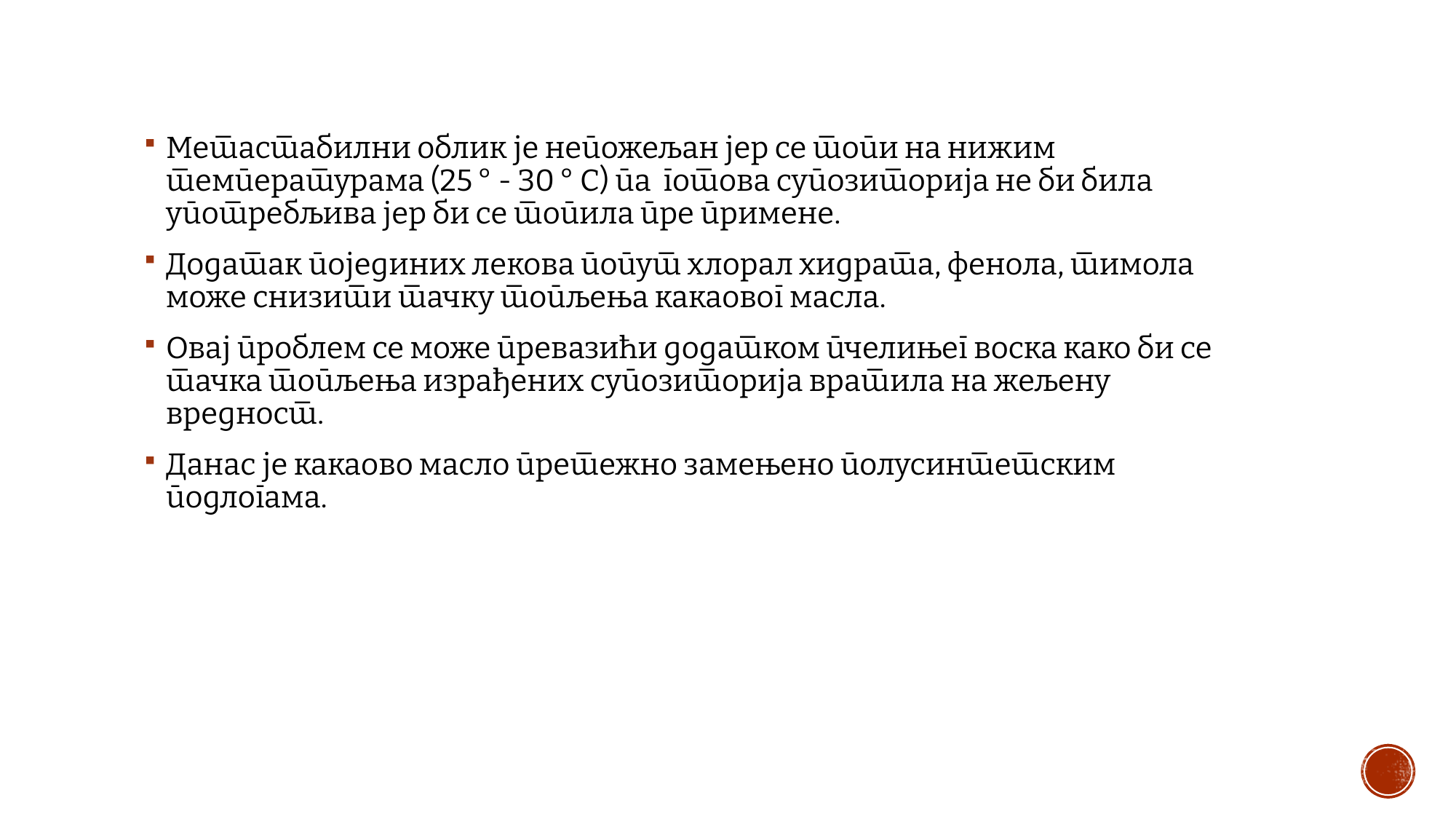

Метастабилни облик је непожељан јер се топи на нижим температурама (25 ° - 30 ° С) па  готова супозиторија не би била употребљива јер би се топила пре примене.
Додатак појединих лекова попут хлорал хидрата, фенола, тимола може снизити тачку топљења какаовог масла.
Овај проблем се може превазићи додатком пчелињег воска како би се тачка топљења израђених супозиторија вратила на жељену вредност.
Данас је какаово масло претежно замењено полусинтетским подлогама.